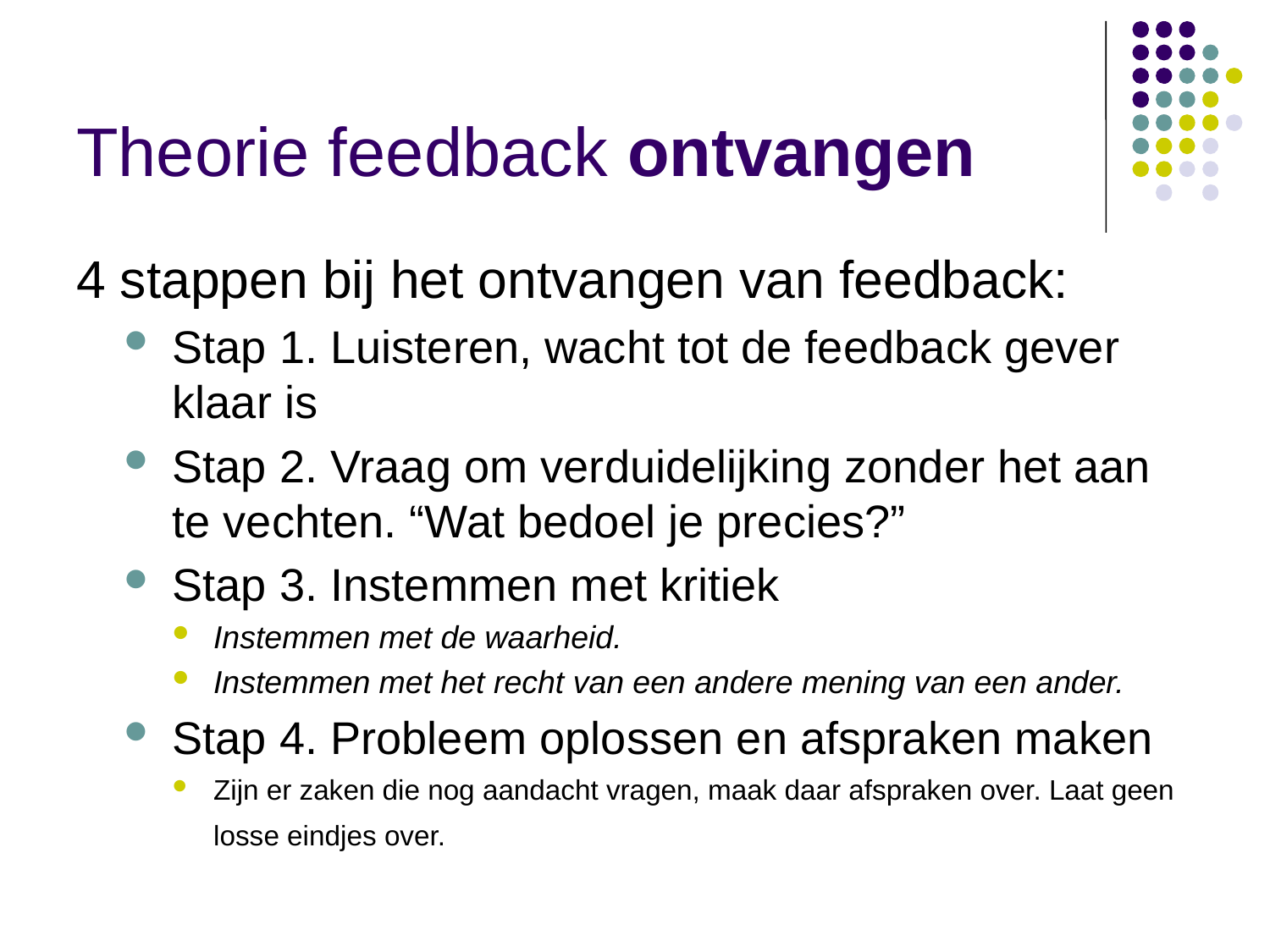

# Theorie feedback ontvangen
4 stappen bij het ontvangen van feedback:
Stap 1. Luisteren, wacht tot de feedback gever klaar is
Stap 2. Vraag om verduidelijking zonder het aan te vechten. “Wat bedoel je precies?”
Stap 3. Instemmen met kritiek
Instemmen met de waarheid.
Instemmen met het recht van een andere mening van een ander.
Stap 4. Probleem oplossen en afspraken maken
Zijn er zaken die nog aandacht vragen, maak daar afspraken over. Laat geen losse eindjes over.